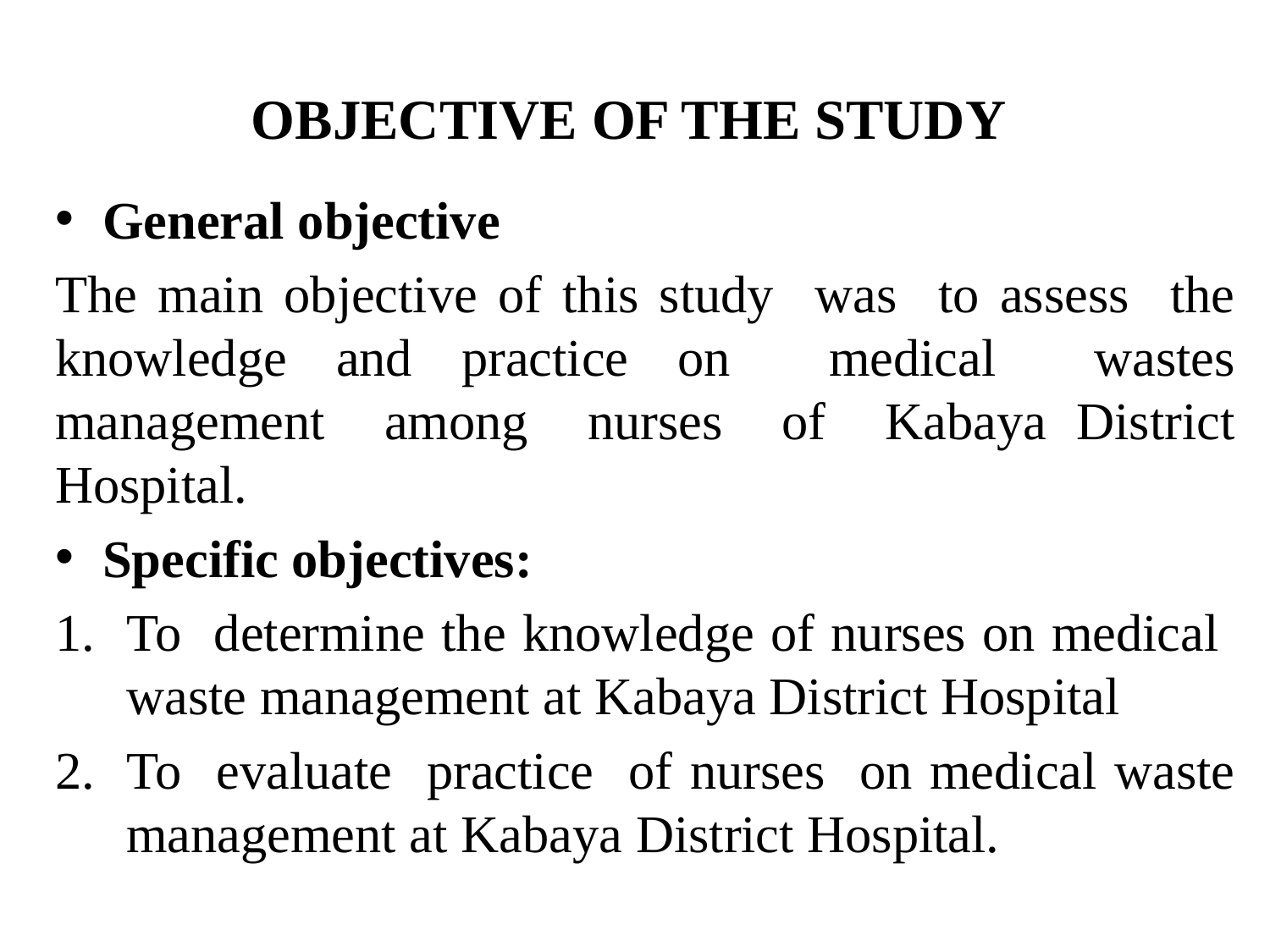

# OBJECTIVE OF THE STUDY
General objective
The main objective of this study  was  to assess  the knowledge and practice on  medical  wastes management  among  nurses  of  Kabaya District Hospital.
Specific objectives:
To  determine the knowledge of nurses on medical  waste management at Kabaya District Hospital
To  evaluate  practice  of nurses  on medical waste management at Kabaya District Hospital.